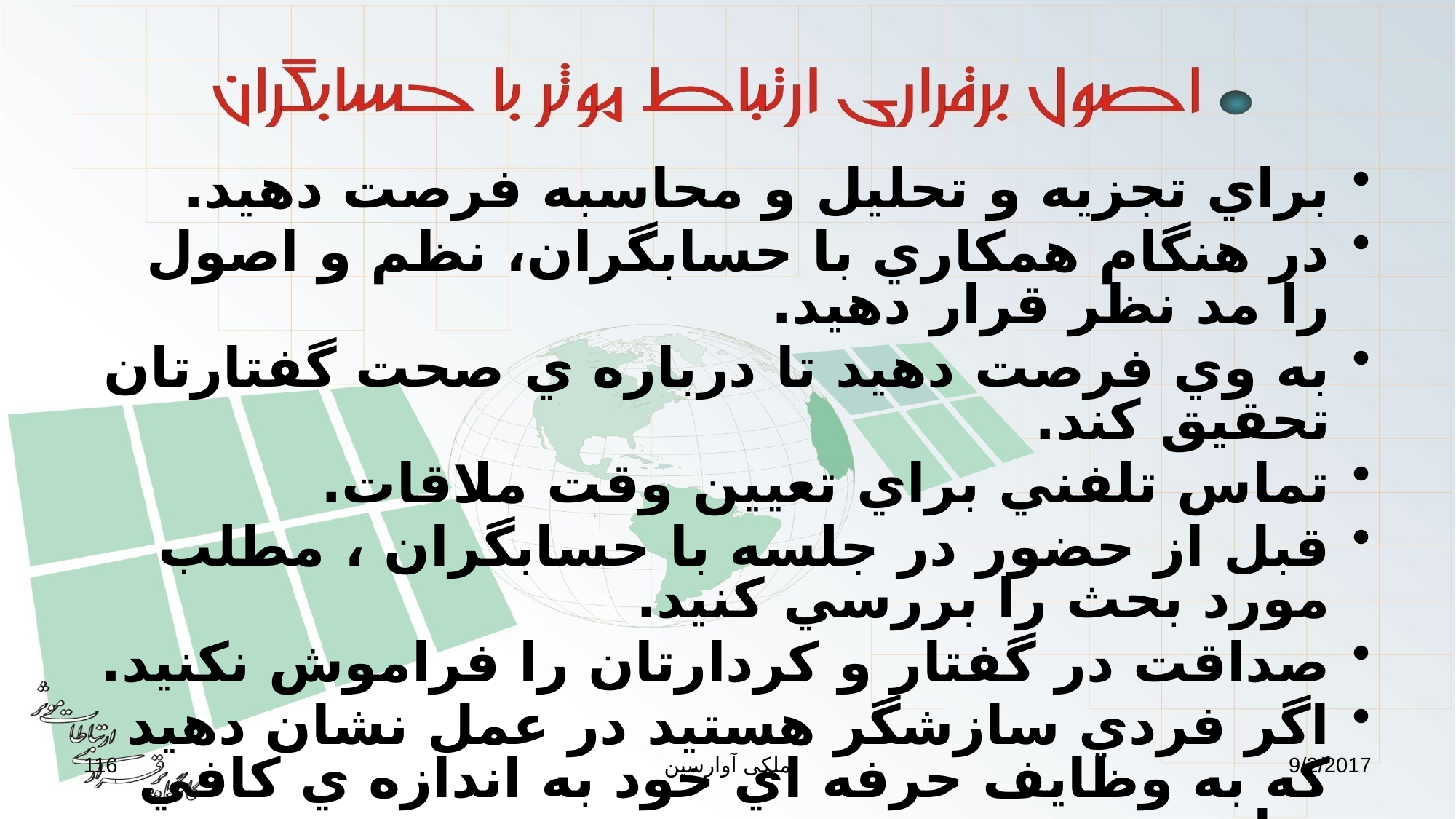

براي تجزيه و تحليل و محاسبه فرصت دهيد.
در هنگام همكاري با حسابگران، نظم و اصول را مد نظر قرار دهيد.
به وي فرصت دهيد تا درباره ي صحت گفتارتان تحقيق كند.
تماس تلفني براي تعيين وقت ملاقات.
قبل از حضور در جلسه با حسابگران ، مطلب مورد بحث را بررسي كنيد.
صداقت در گفتار و كردارتان را فراموش نكنيد.
اگر فردي سازشگر هستيد در عمل نشان دهيد كه به وظايف حرفه اي خود به اندازه ي كافي بها مي دهيد.
116
ملکی آوارسین
9/2/2017